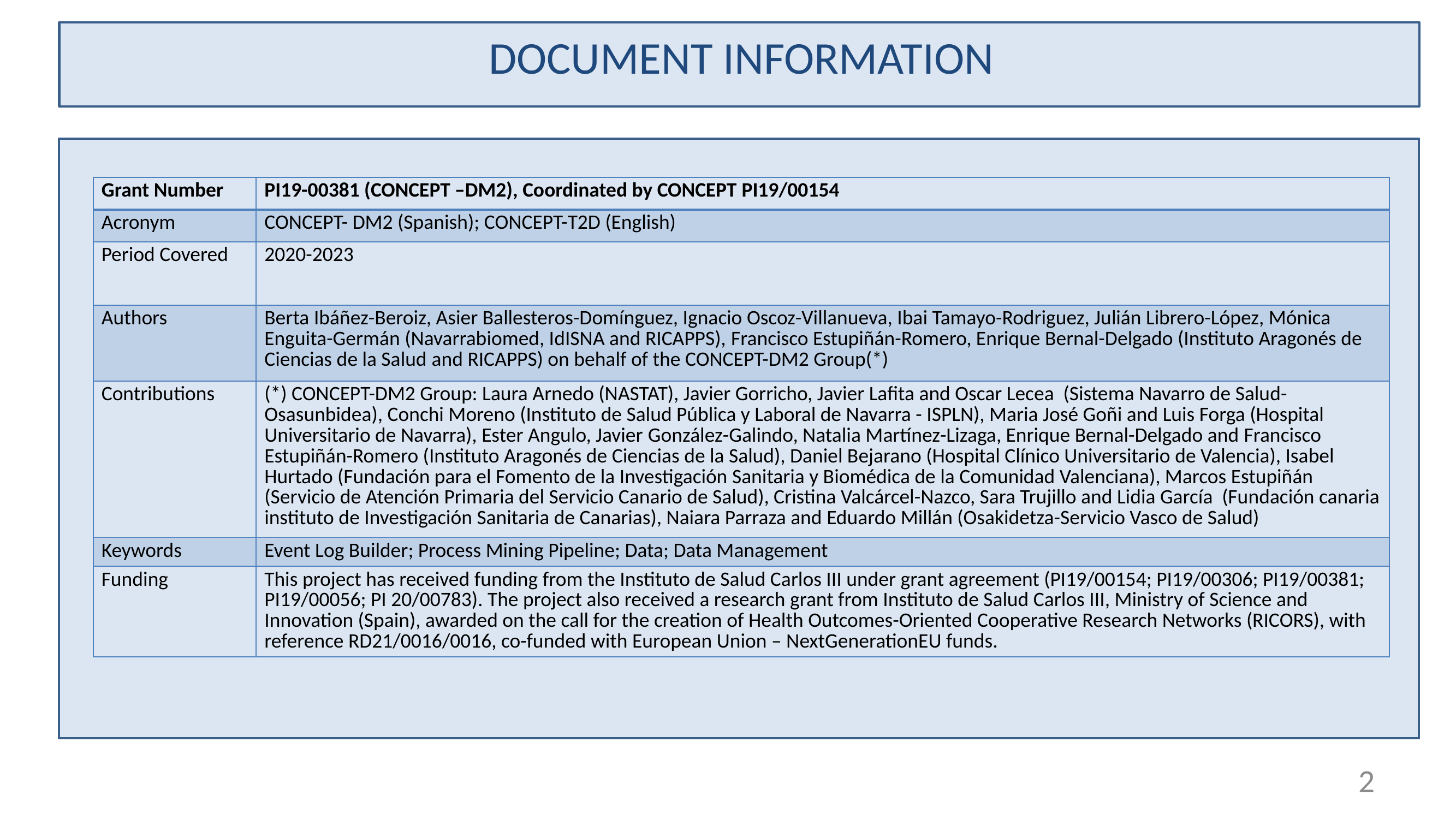

DOCUMENT INFORMATION
| Grant Number | PI19-00381 (CONCEPT –DM2), Coordinated by CONCEPT PI19/00154 |
| --- | --- |
| Acronym | CONCEPT- DM2 (Spanish); CONCEPT-T2D (English) |
| Period Covered | 2020-2023 |
| Authors | Berta Ibáñez-Beroiz, Asier Ballesteros-Domínguez, Ignacio Oscoz-Villanueva, Ibai Tamayo-Rodriguez, Julián Librero-López, Mónica Enguita-Germán (Navarrabiomed, IdISNA and RICAPPS), Francisco Estupiñán-Romero, Enrique Bernal-Delgado (Instituto Aragonés de Ciencias de la Salud and RICAPPS) on behalf of the CONCEPT-DM2 Group(\*) |
| Contributions | (\*) CONCEPT-DM2 Group: Laura Arnedo (NASTAT), Javier Gorricho, Javier Lafita and Oscar Lecea (Sistema Navarro de Salud- Osasunbidea), Conchi Moreno (Instituto de Salud Pública y Laboral de Navarra - ISPLN), Maria José Goñi and Luis Forga (Hospital Universitario de Navarra), Ester Angulo, Javier González-Galindo, Natalia Martínez-Lizaga, Enrique Bernal-Delgado and Francisco Estupiñán-Romero (Instituto Aragonés de Ciencias de la Salud), Daniel Bejarano (Hospital Clínico Universitario de Valencia), Isabel Hurtado (Fundación para el Fomento de la Investigación Sanitaria y Biomédica de la Comunidad Valenciana), Marcos Estupiñán (Servicio de Atención Primaria del Servicio Canario de Salud), Cristina Valcárcel-Nazco, Sara Trujillo and Lidia García (Fundación canaria instituto de Investigación Sanitaria de Canarias), Naiara Parraza and Eduardo Millán (Osakidetza-Servicio Vasco de Salud) |
| Keywords | Event Log Builder; Process Mining Pipeline; Data; Data Management |
| Funding | This project has received funding from the Instituto de Salud Carlos III under grant agreement (PI19/00154; PI19/00306; PI19/00381; PI19/00056; PI 20/00783). The project also received a research grant from Instituto de Salud Carlos III, Ministry of Science and Innovation (Spain), awarded on the call for the creation of Health Outcomes-Oriented Cooperative Research Networks (RICORS), with reference RD21/0016/0016, co-funded with European Union – NextGenerationEU funds. |